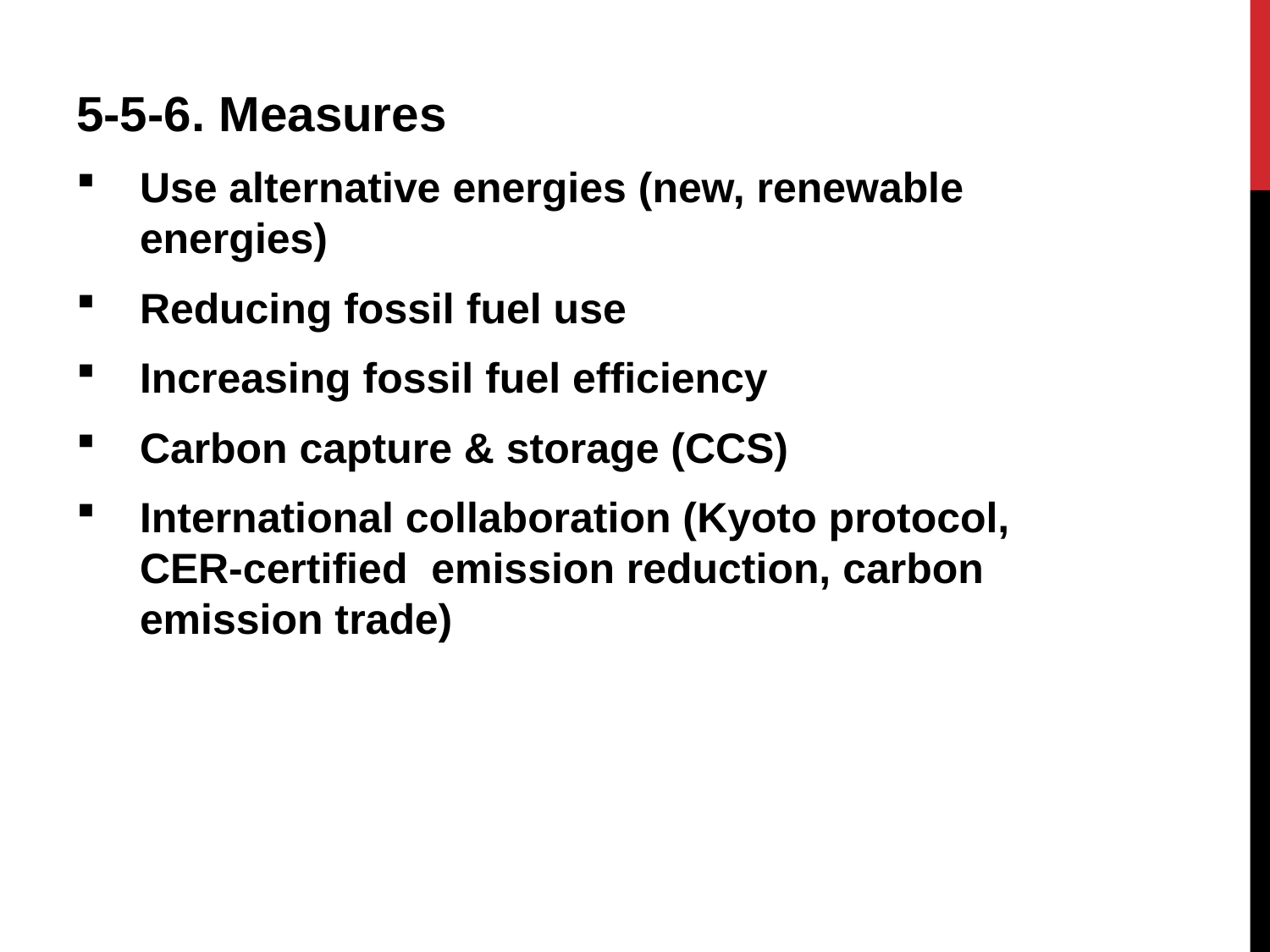

5-5-6. Measures
Use alternative energies (new, renewable energies)
Reducing fossil fuel use
Increasing fossil fuel efficiency
Carbon capture & storage (CCS)
International collaboration (Kyoto protocol, CER-certified  emission reduction, carbon emission trade)